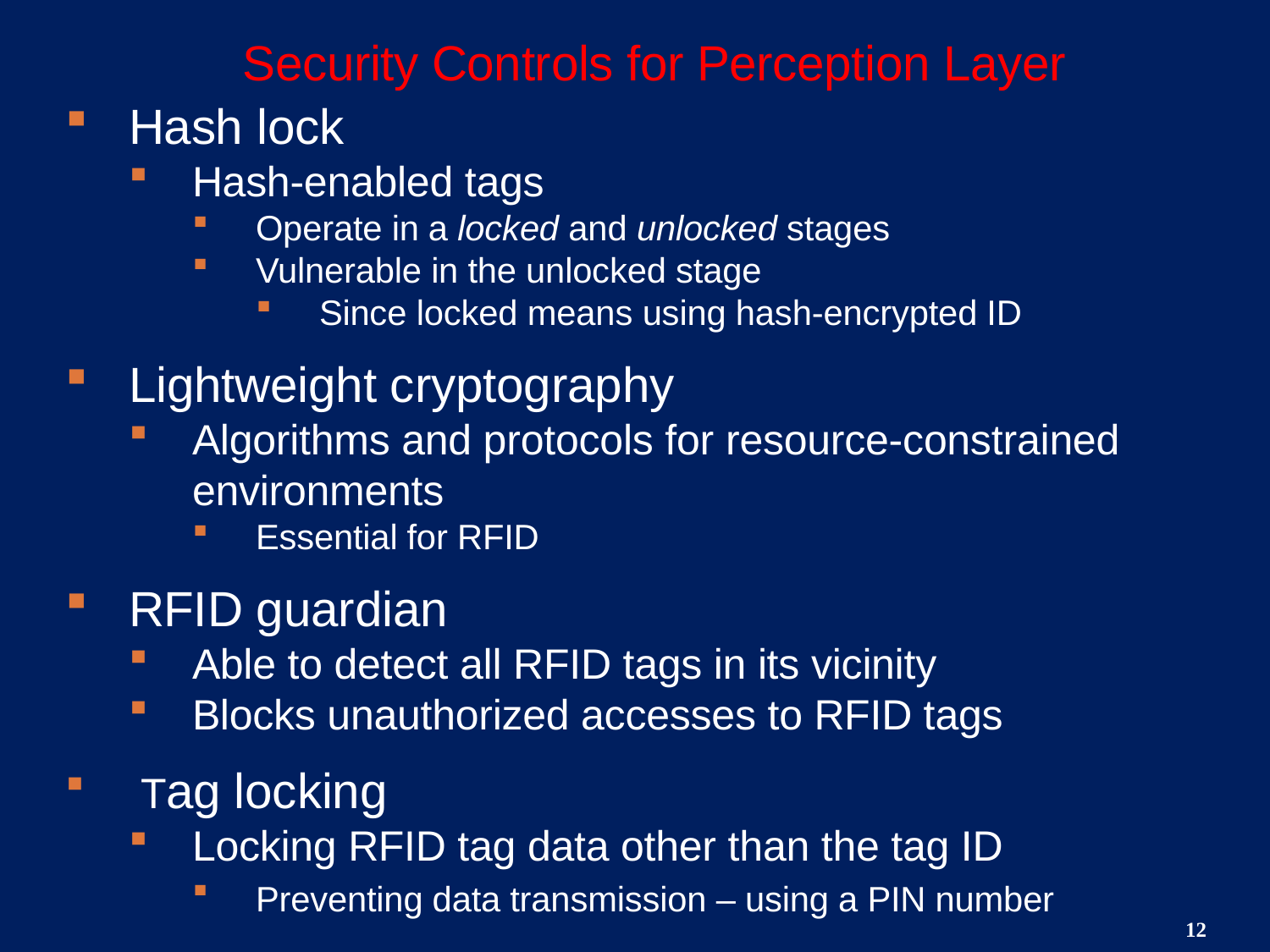

# Security Controls for Perception Layer
Hash lock
Hash-enabled tags
Operate in a locked and unlocked stages
Vulnerable in the unlocked stage
Since locked means using hash-encrypted ID
Lightweight cryptography
Algorithms and protocols for resource-constrained environments
Essential for RFID
RFID guardian
Able to detect all RFID tags in its vicinity
Blocks unauthorized accesses to RFID tags
 Tag locking
Locking RFID tag data other than the tag ID
Preventing data transmission – using a PIN number
12